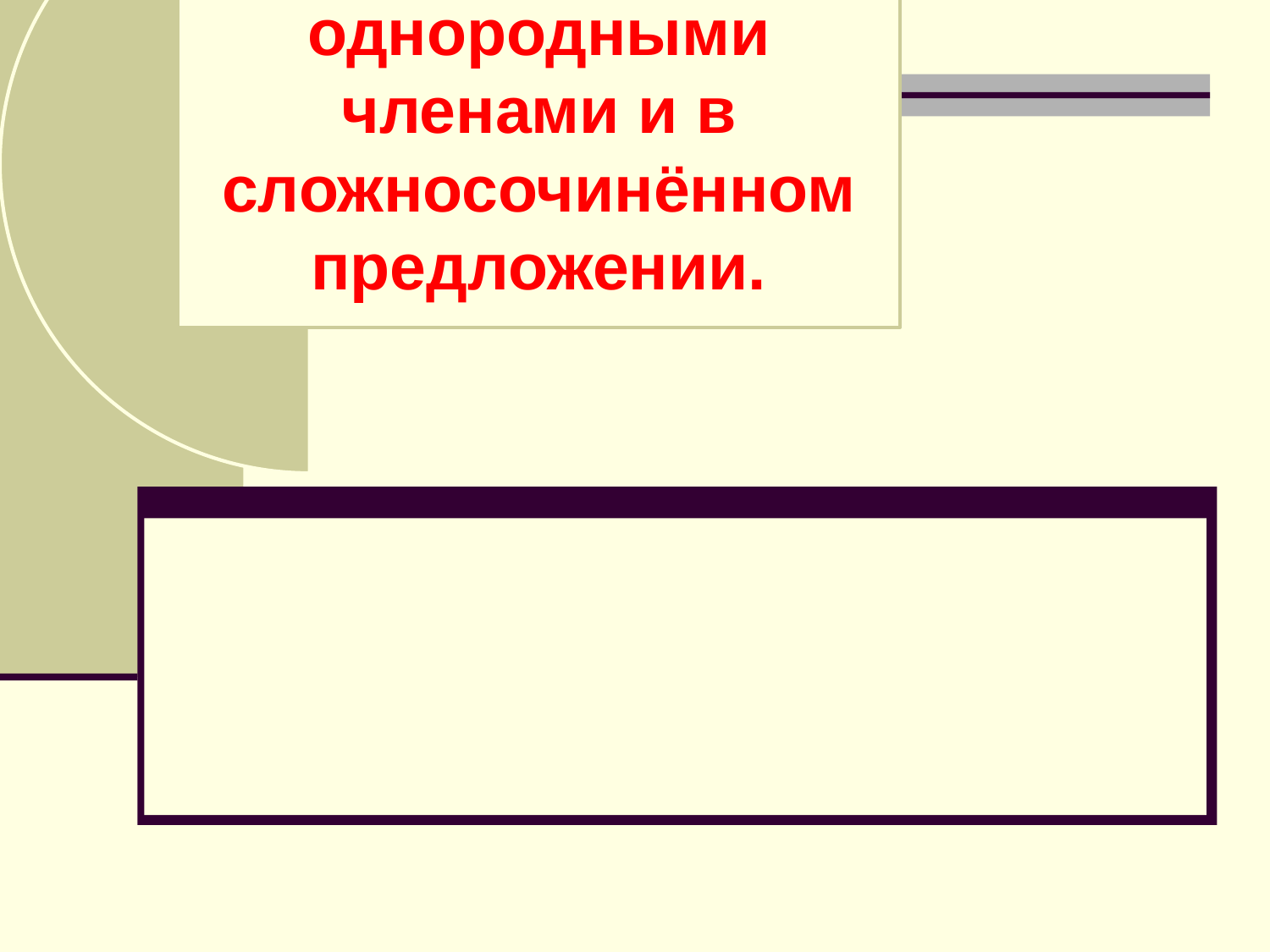

Задание 16.
Пунктуация в предложении с однородными членами и в сложносочинённом предложении.